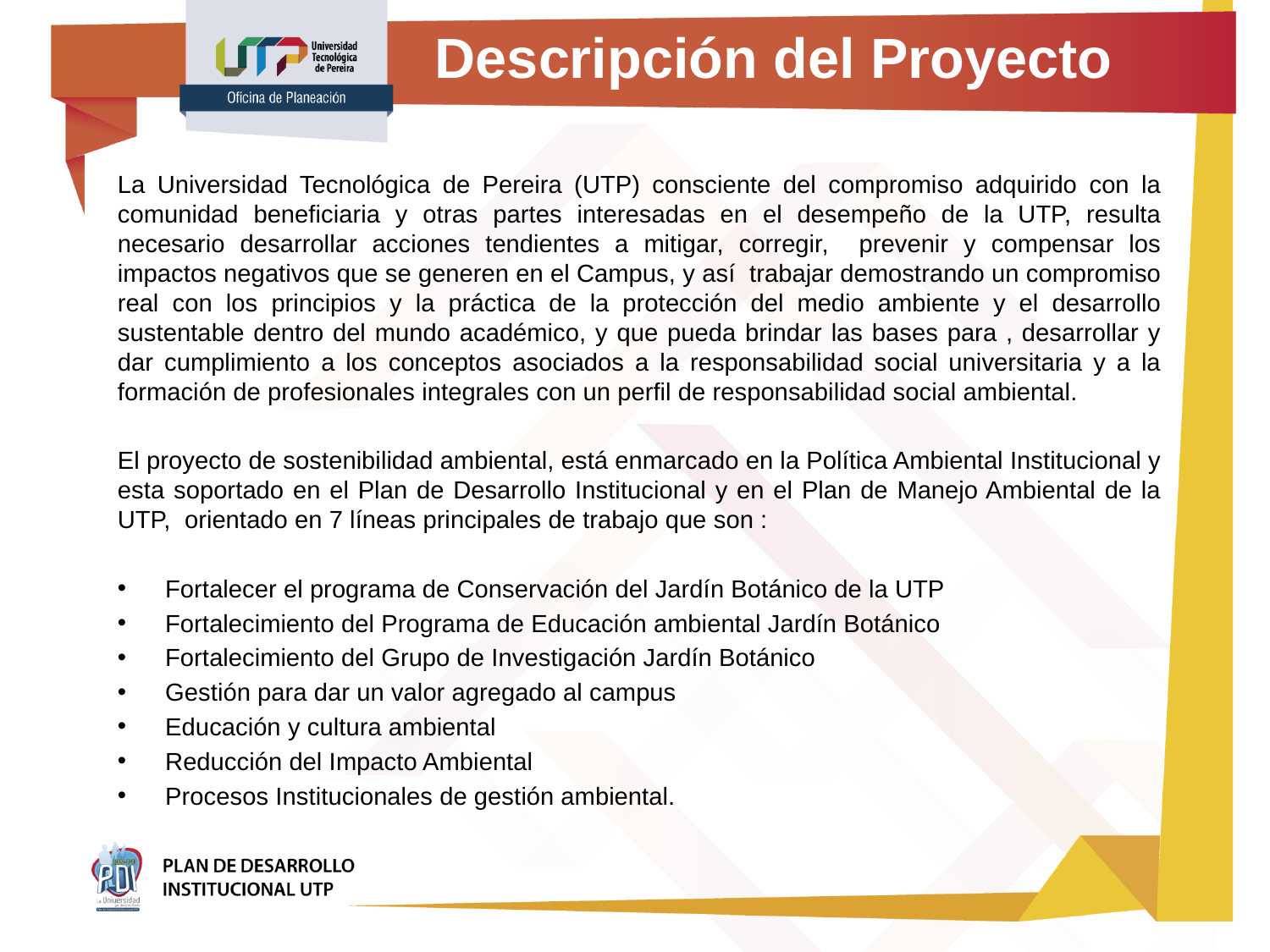

# Descripción del Proyecto
La Universidad Tecnológica de Pereira (UTP) consciente del compromiso adquirido con la comunidad beneficiaria y otras partes interesadas en el desempeño de la UTP, resulta necesario desarrollar acciones tendientes a mitigar, corregir,  prevenir y compensar los impactos negativos que se generen en el Campus, y así  trabajar demostrando un compromiso real con los principios y la práctica de la protección del medio ambiente y el desarrollo sustentable dentro del mundo académico, y que pueda brindar las bases para , desarrollar y dar cumplimiento a los conceptos asociados a la responsabilidad social universitaria y a la formación de profesionales integrales con un perfil de responsabilidad social ambiental.

El proyecto de sostenibilidad ambiental, está enmarcado en la Política Ambiental Institucional y esta soportado en el Plan de Desarrollo Institucional y en el Plan de Manejo Ambiental de la UTP,  orientado en 7 líneas principales de trabajo que son :

Fortalecer el programa de Conservación del Jardín Botánico de la UTP
Fortalecimiento del Programa de Educación ambiental Jardín Botánico
Fortalecimiento del Grupo de Investigación Jardín Botánico
Gestión para dar un valor agregado al campus
Educación y cultura ambiental
Reducción del Impacto Ambiental
Procesos Institucionales de gestión ambiental.